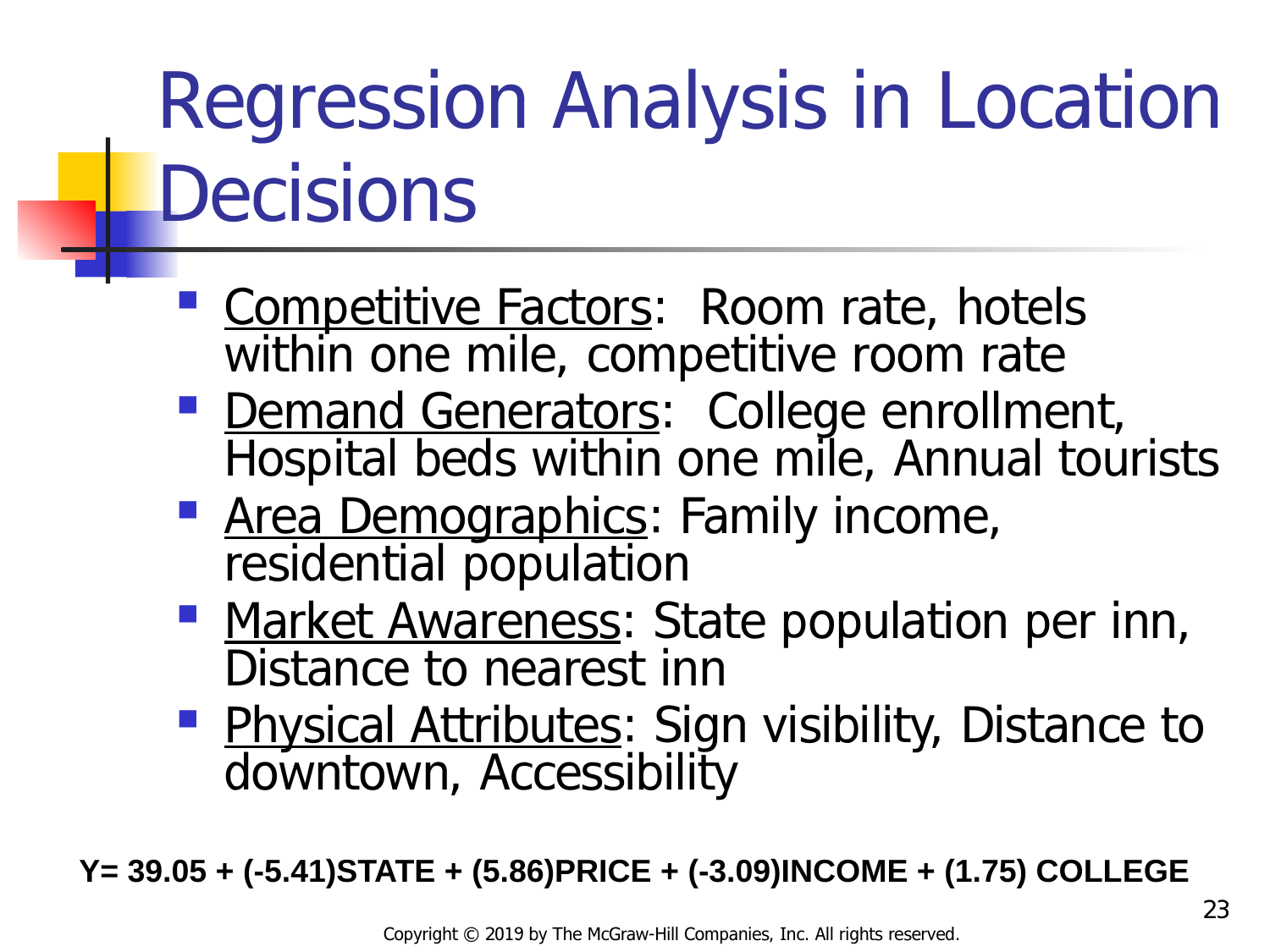

# Regression Analysis in Location Decisions
Competitive Factors:  Room rate, hotels within one mile, competitive room rate
Demand Generators:  College enrollment, Hospital beds within one mile, Annual tourists
Area Demographics: Family income, residential population
Market Awareness: State population per inn, Distance to nearest inn
Physical Attributes: Sign visibility, Distance to downtown, Accessibility
Y= 39.05 + (-5.41)STATE + (5.86)PRICE + (-3.09)INCOME + (1.75) COLLEGE
23
Copyright © 2019 by The McGraw-Hill Companies, Inc. All rights reserved.